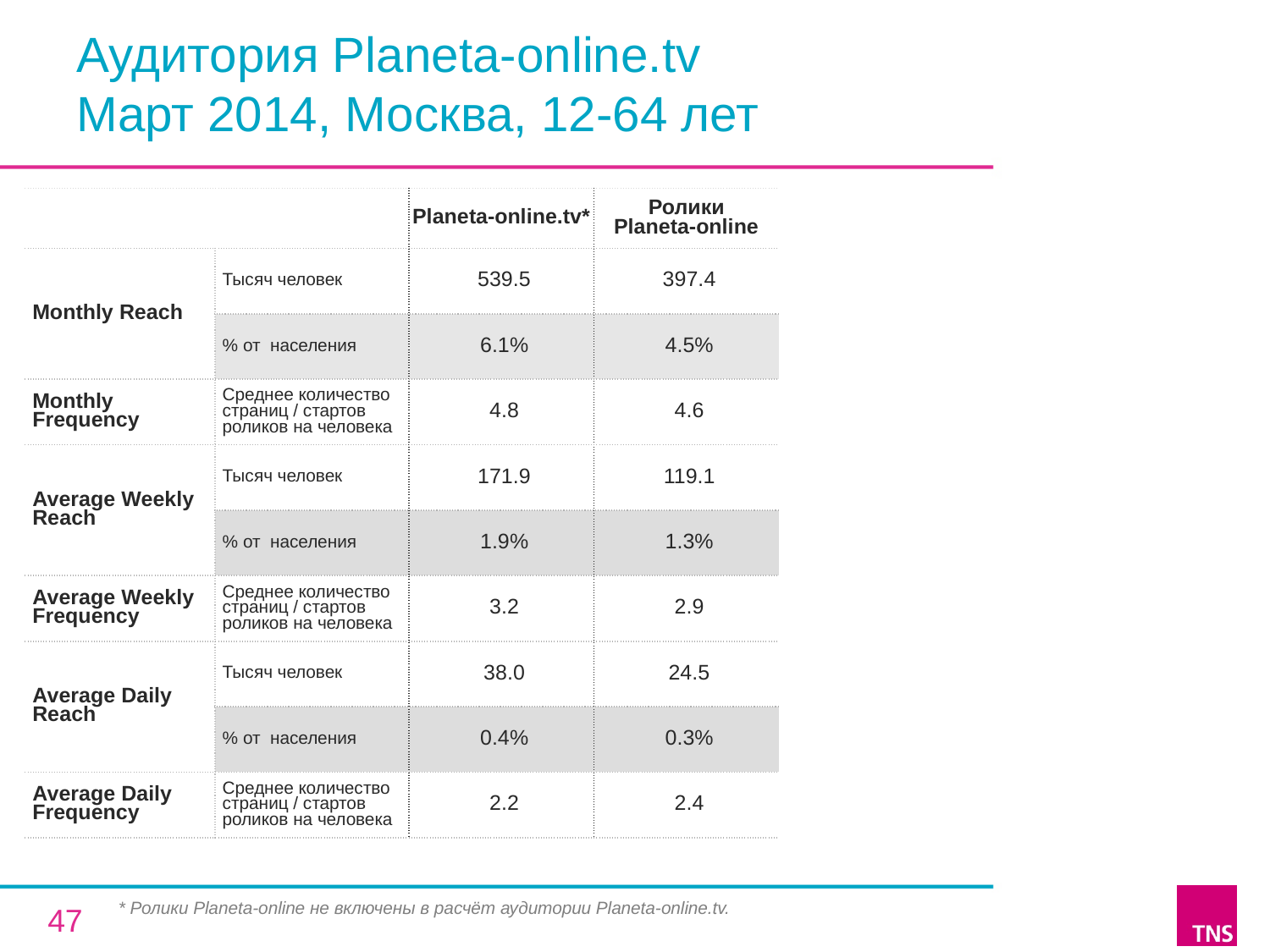

# Аудитория Planeta-online.tv Март 2014, Москва, 12-64 лет
|  |  | Planeta-online.tv\* | Ролики Planeta-online |
| --- | --- | --- | --- |
| Monthly Reach | Тысяч человек | 539.5 | 397.4 |
|  | % от населения | 6.1% | 4.5% |
| Monthly Frequency | Среднее количество страниц / стартов роликов на человека | 4.8 | 4.6 |
| Average Weekly Reach | Тысяч человек | 171.9 | 119.1 |
|  | % от населения | 1.9% | 1.3% |
| Average Weekly Frequency | Среднее количество страниц / стартов роликов на человека | 3.2 | 2.9 |
| Average Daily Reach | Тысяч человек | 38.0 | 24.5 |
|  | % от населения | 0.4% | 0.3% |
| Average Daily Frequency | Среднее количество страниц / стартов роликов на человека | 2.2 | 2.4 |
* Ролики Planeta-online не включены в расчёт аудитории Planeta-online.tv.
47